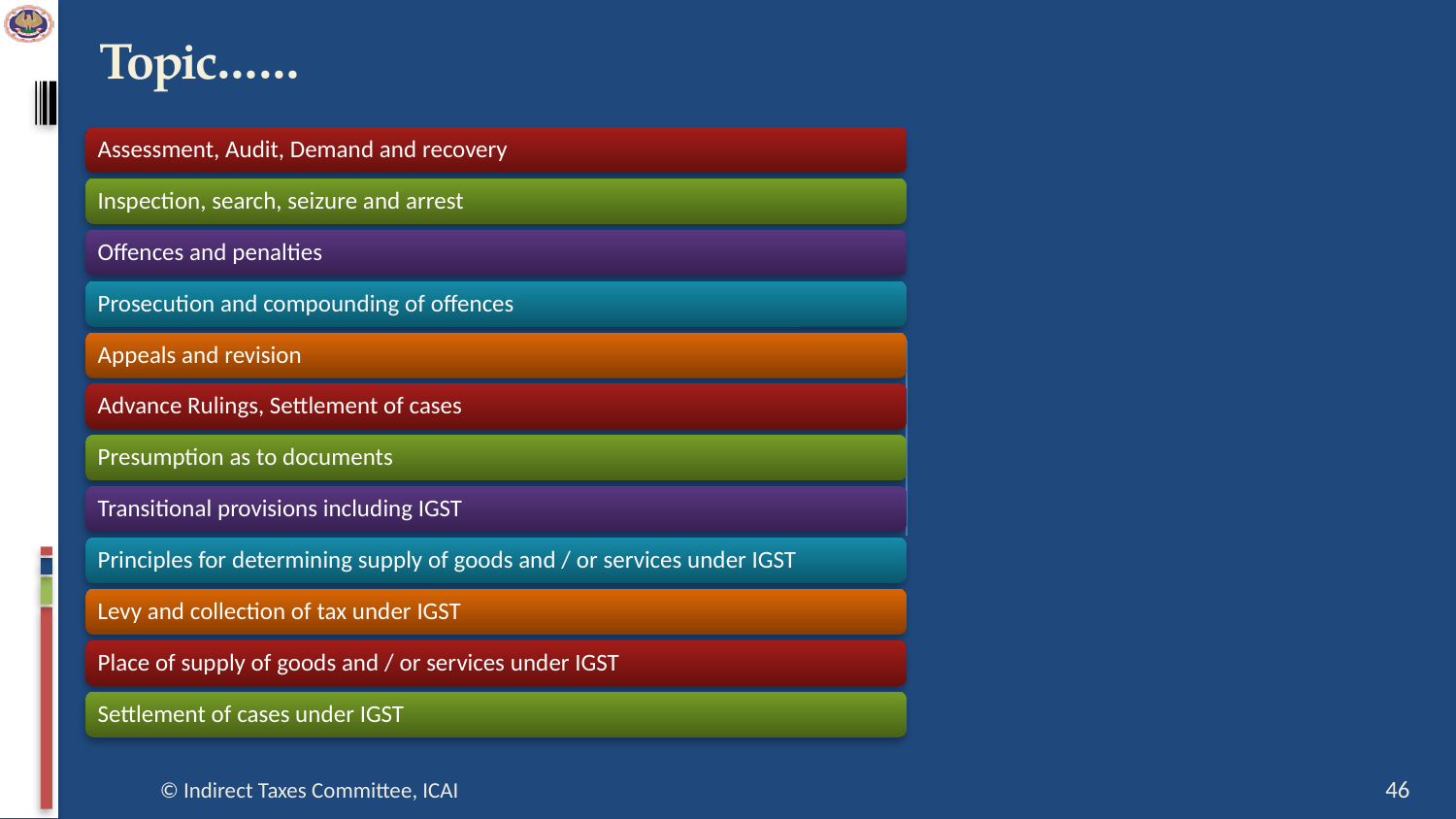

# Topic……
Assessment, Audit, Demand and recovery
Inspection, search, seizure and arrest
Offences and penalties
Prosecution and compounding of offences
Appeals and revision
Advance Rulings, Settlement of cases
Presumption as to documents
Transitional provisions including IGST
Principles for determining supply of goods and / or services under IGST
Levy and collection of tax under IGST
Place of supply of goods and / or services under IGST
Settlement of cases under IGST
© Indirect Taxes Committee, ICAI
46